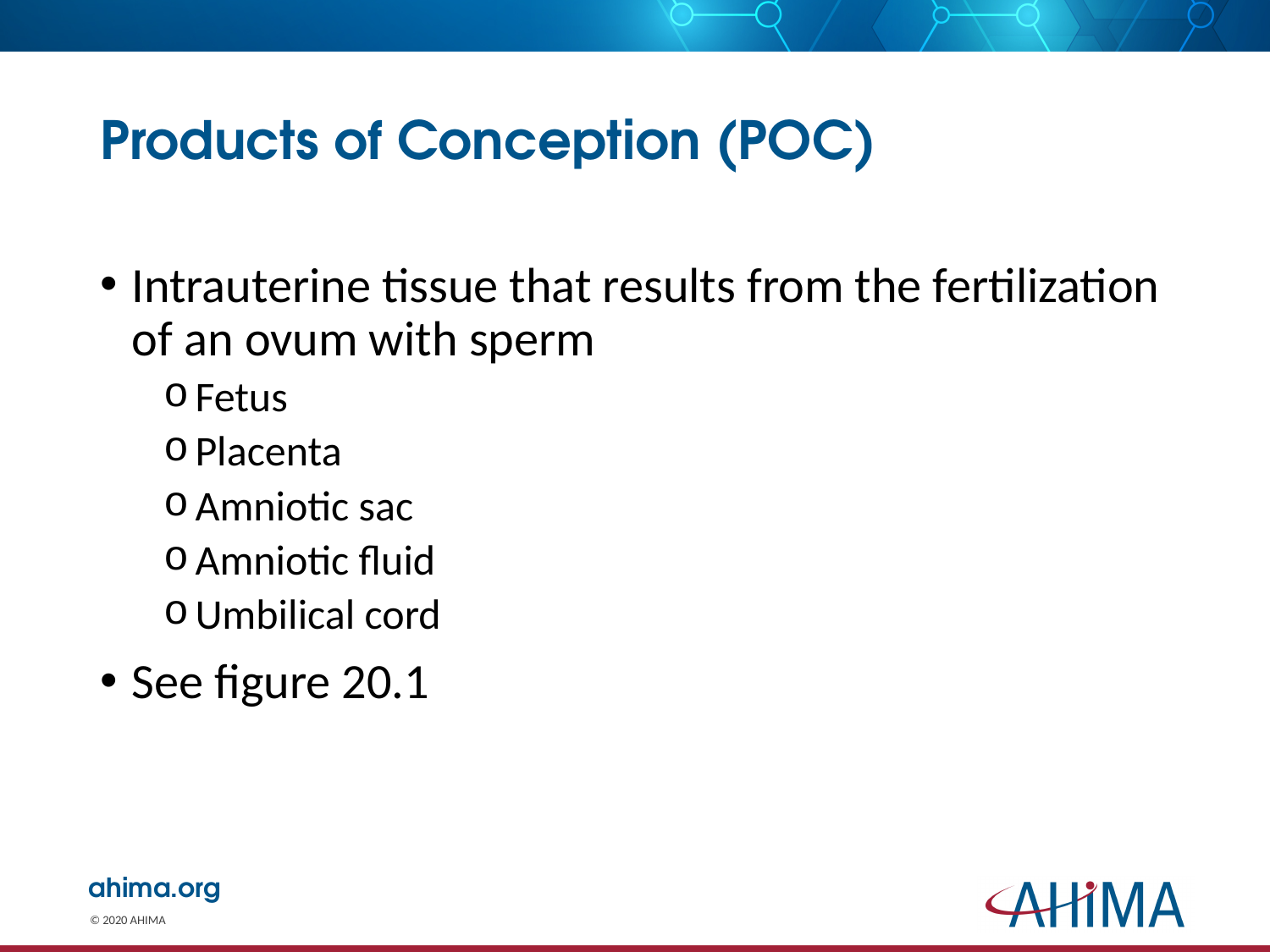

# Products of Conception (POC)
Intrauterine tissue that results from the fertilization of an ovum with sperm
Fetus
Placenta
Amniotic sac
Amniotic fluid
Umbilical cord
See figure 20.1